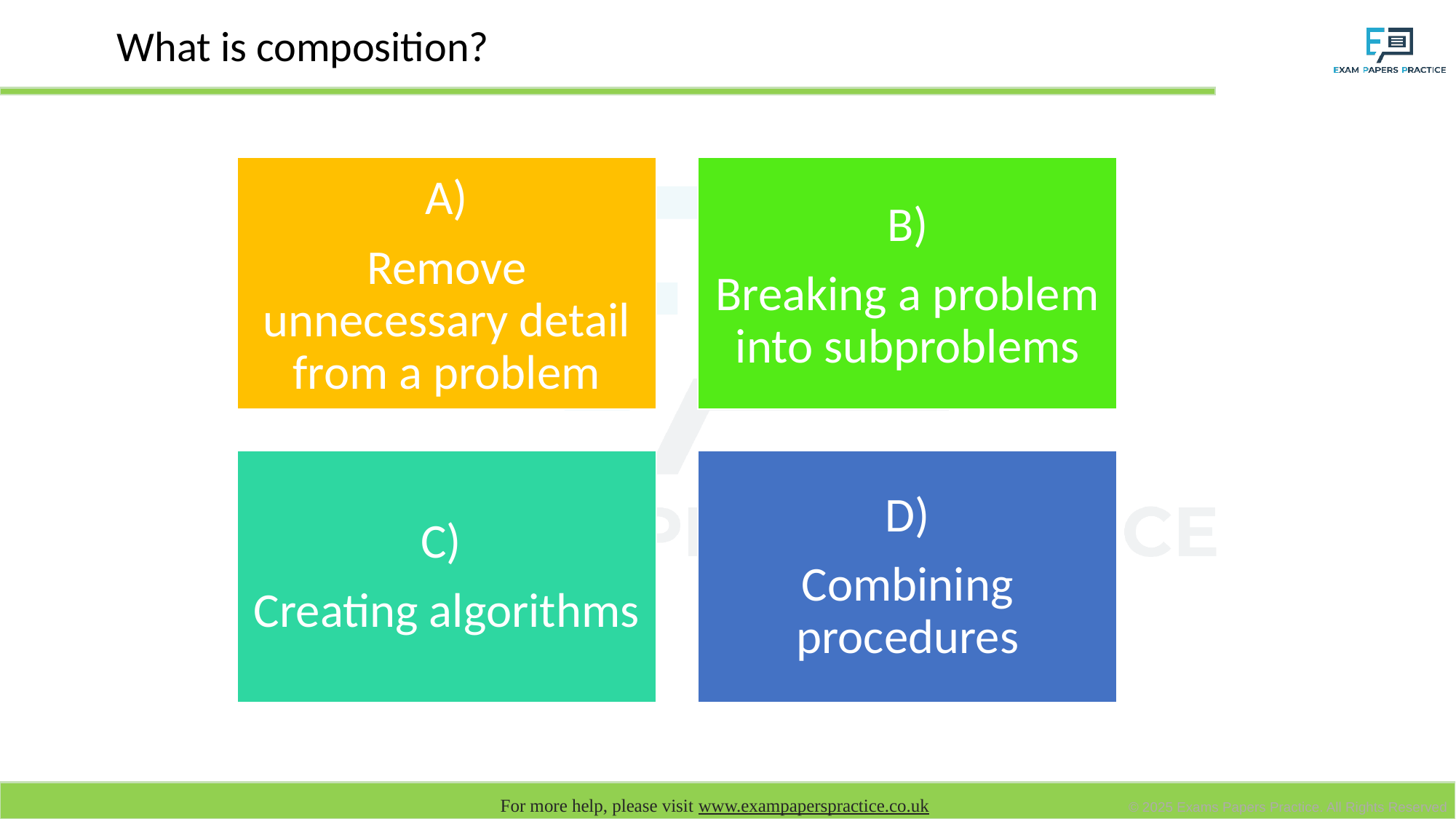

# What is composition?

A)
Remove unnecessary detail from a problem

B)
Breaking a problem into subproblems

C)
Creating algorithms
D)
Combining procedures